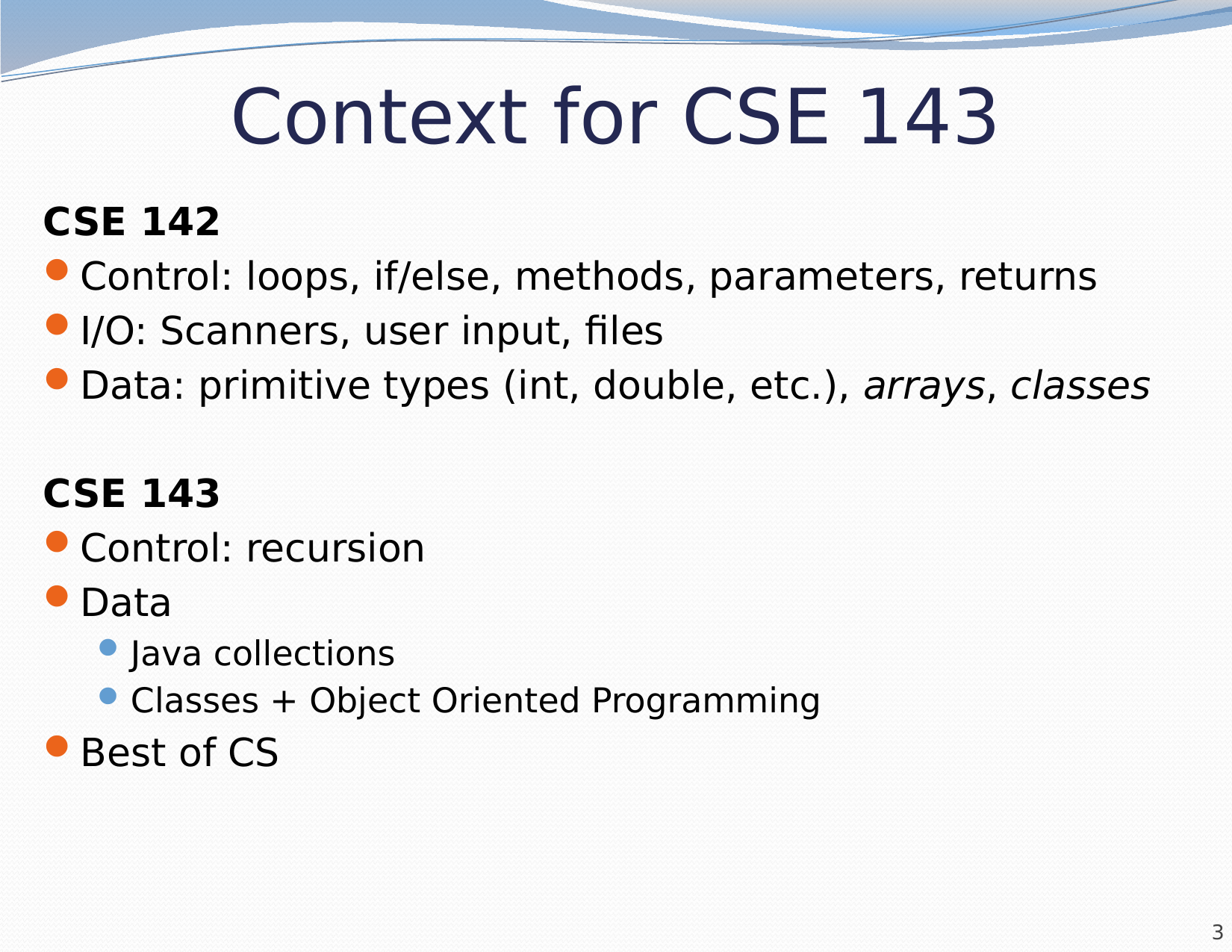

# Context for CSE 143
CSE 142
Control: loops, if/else, methods, parameters, returns
I/O: Scanners, user input, files
Data: primitive types (int, double, etc.), arrays, classes

CSE 143
Control: recursion
Data
Java collections
Classes + Object Oriented Programming
Best of CS